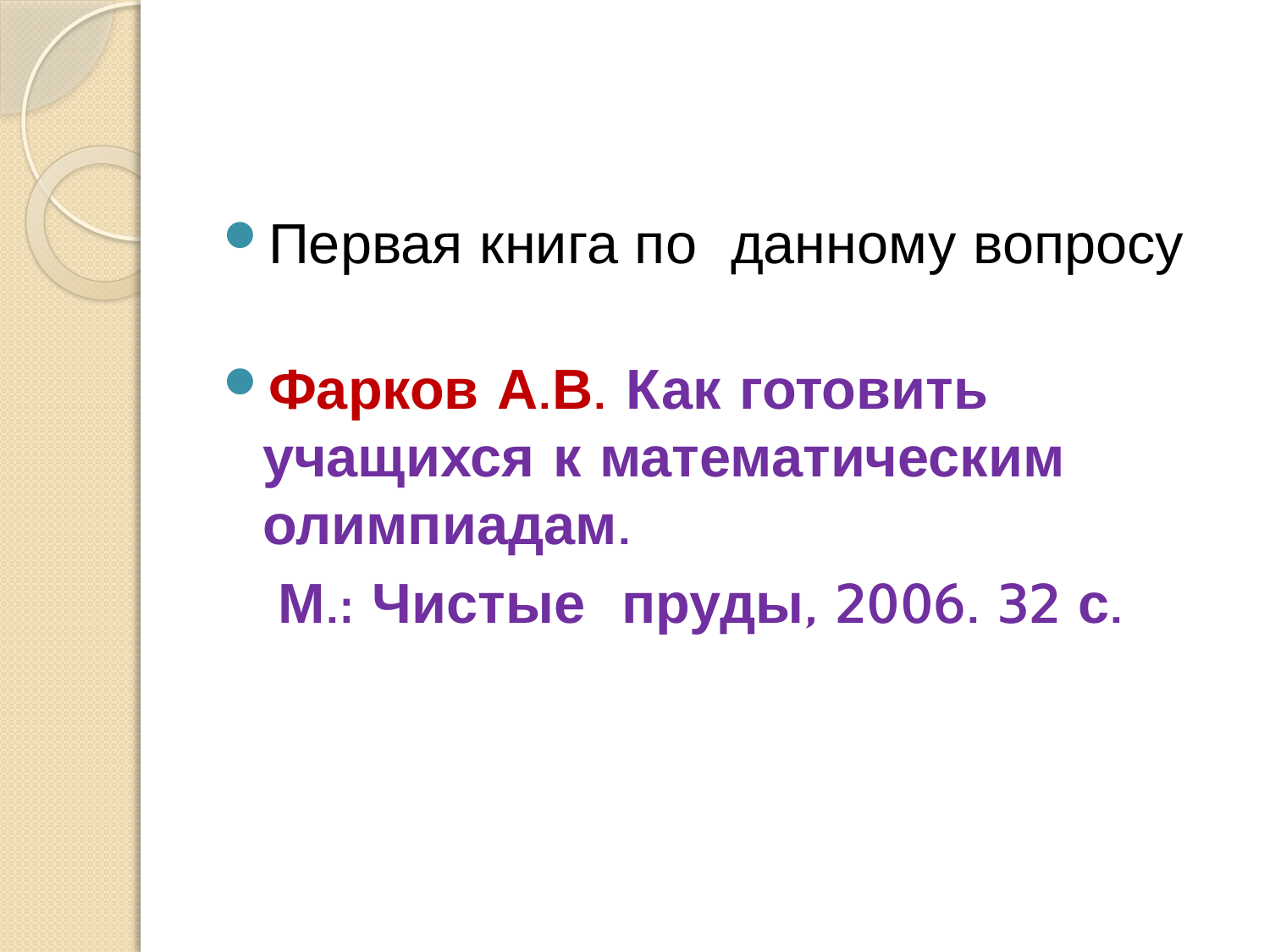

#
Первая книга по  данному вопросу
Фарков А.В. Как готовить учащихся к математическим олимпиадам.
   М.: Чистые  пруды, 2006. 32 с.